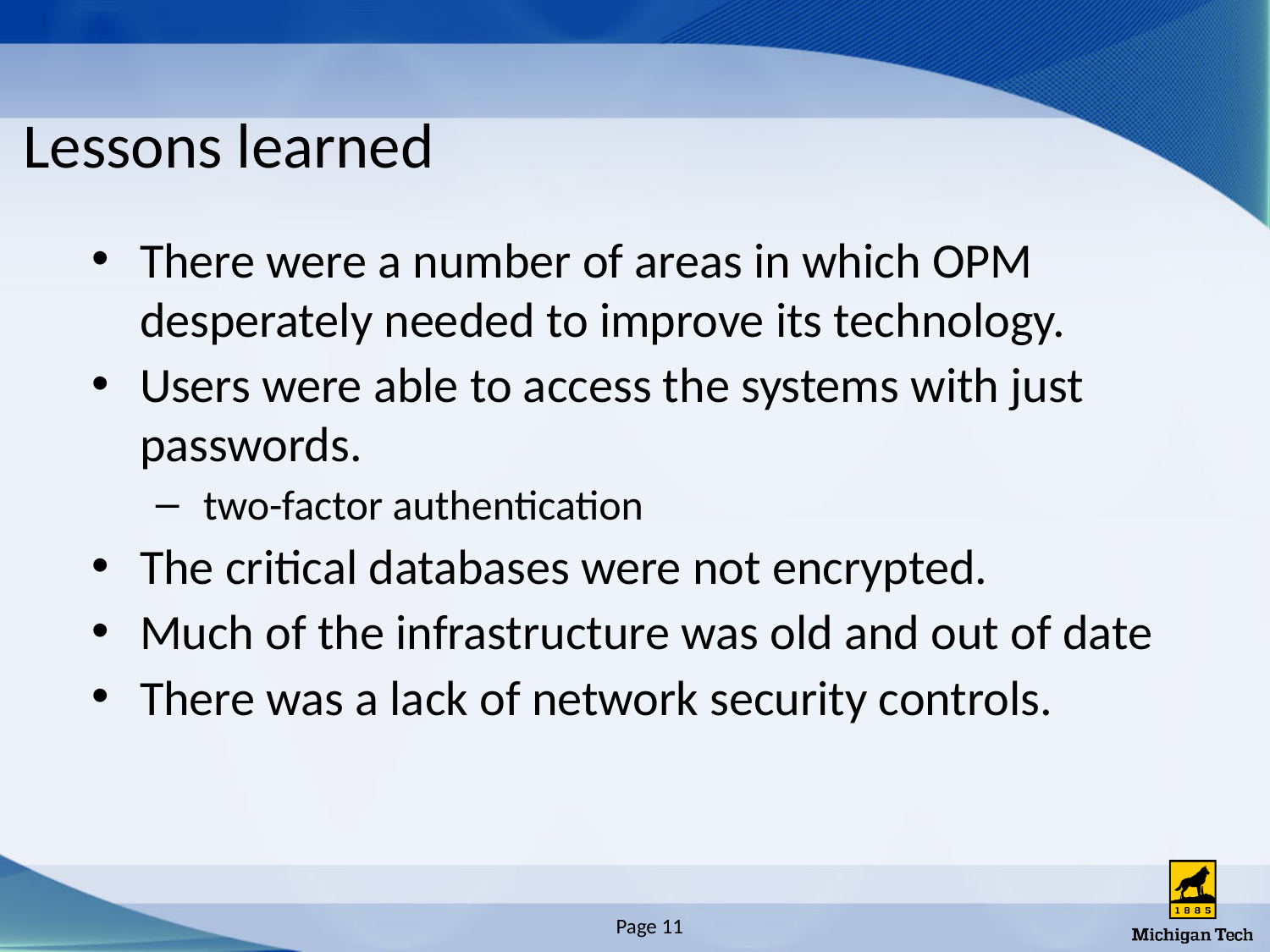

# Lessons learned
There were a number of areas in which OPM desperately needed to improve its technology.
Users were able to access the systems with just passwords.
two-factor authentication
The critical databases were not encrypted.
Much of the infrastructure was old and out of date
There was a lack of network security controls.